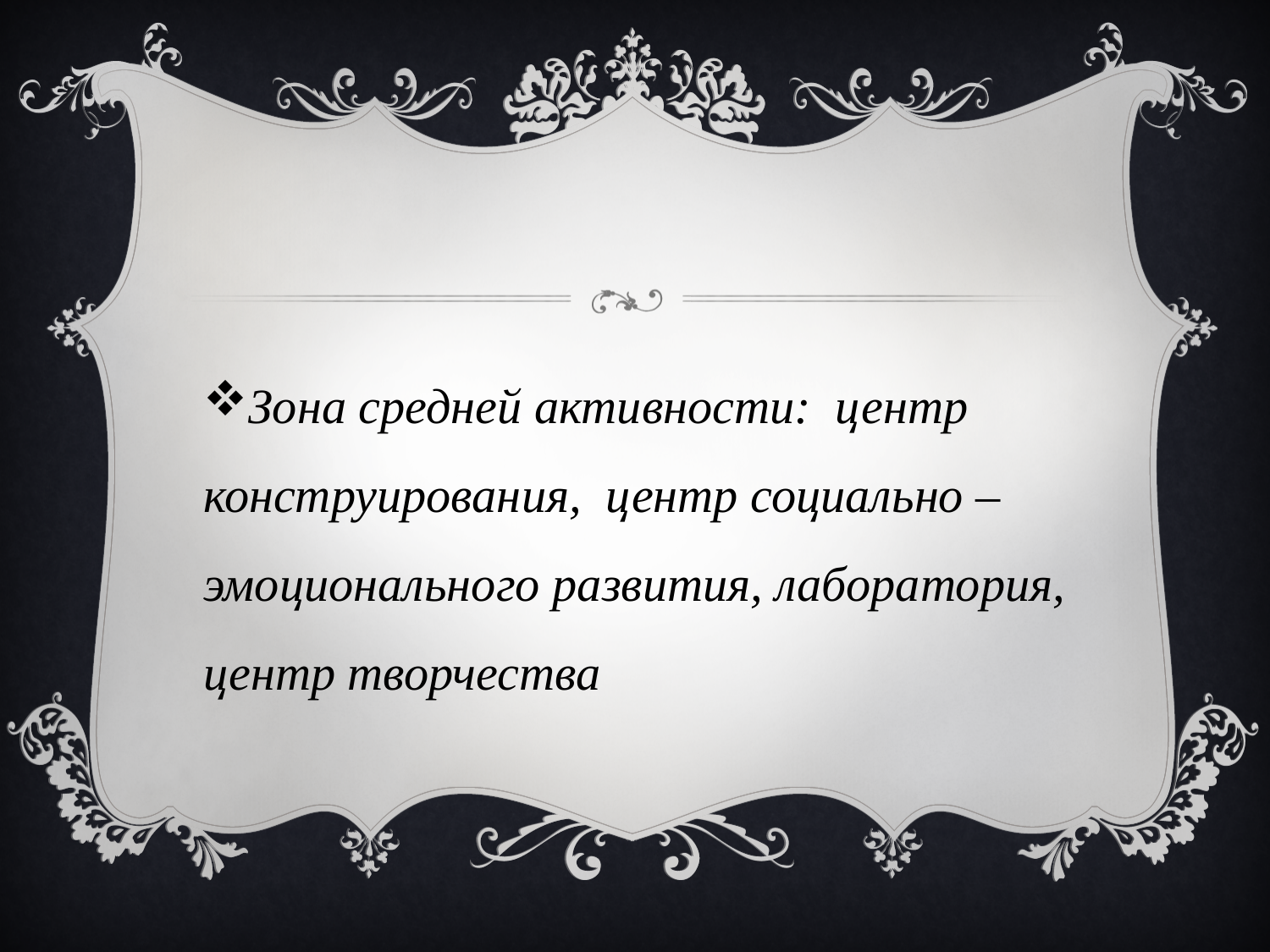

#
Зона средней активности:  центр конструирования,  центр социально – эмоционального развития, лаборатория, центр творчества